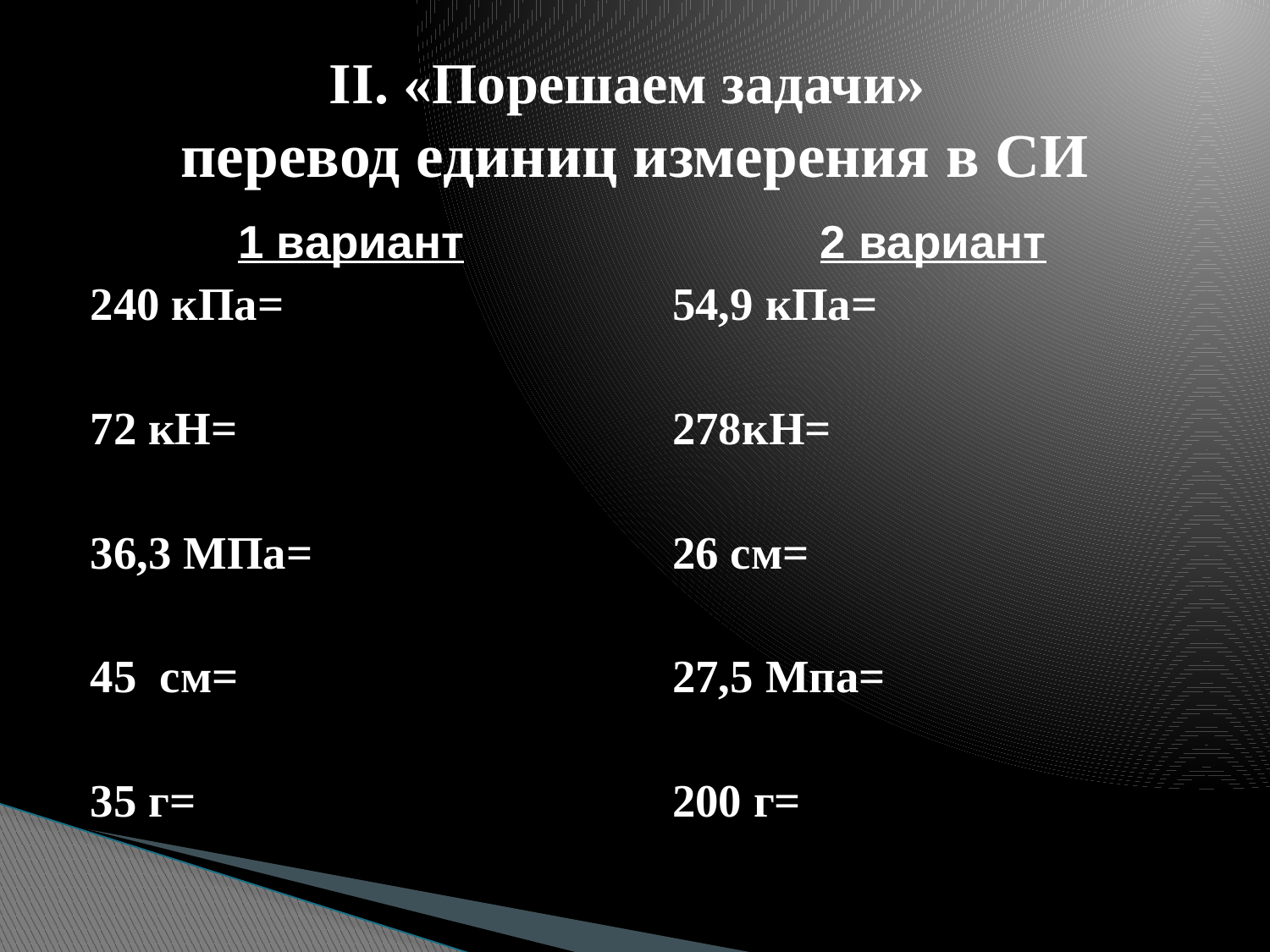

# II. «Порешаем задачи» перевод единиц измерения в СИ
1 вариант
240 кПа=

72 кН=

36,3 МПа=

45  см=

35 г=

2 вариант
54,9 кПа=

278кН=

26 см=

27,5 Мпа=

200 г=